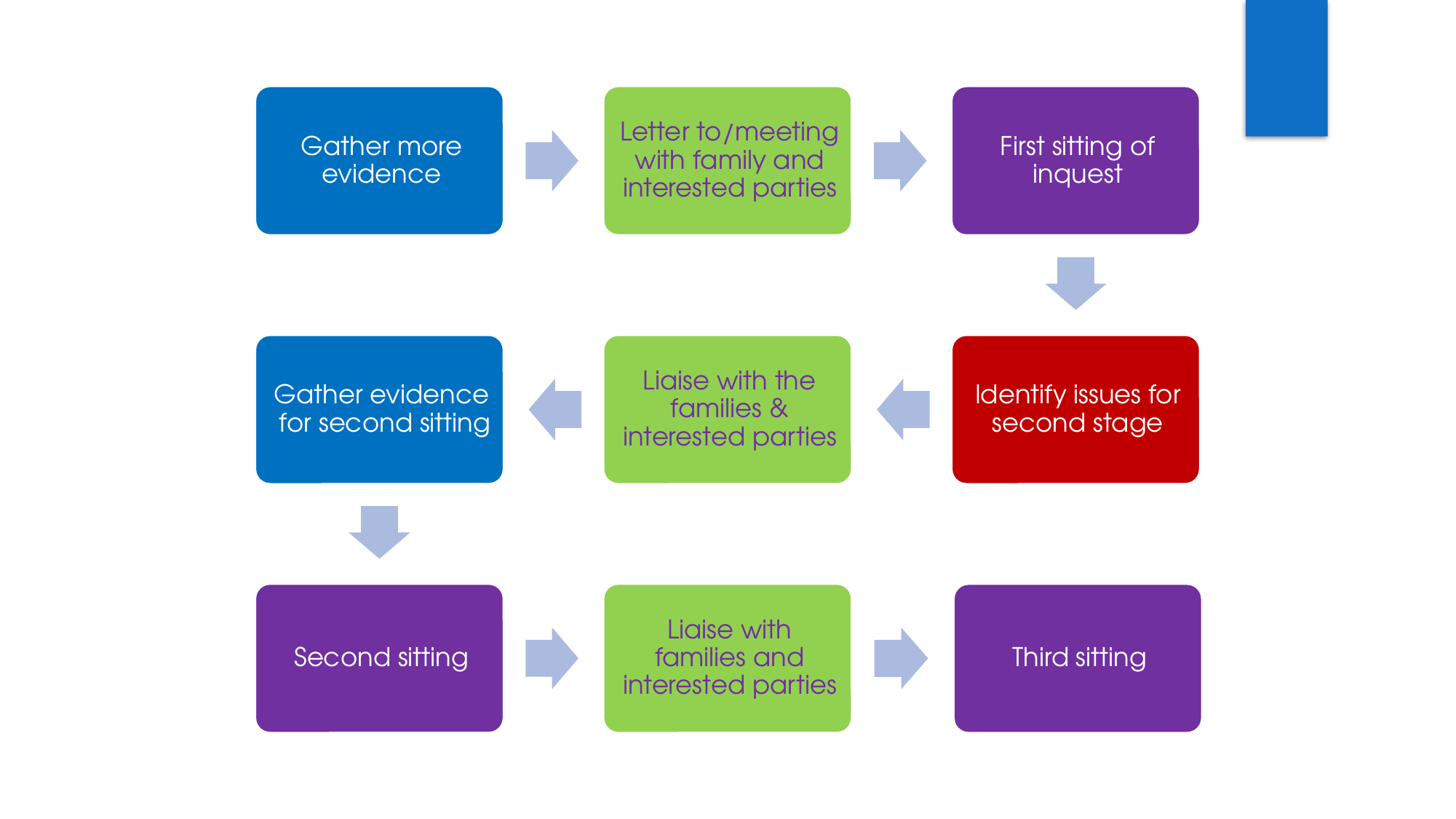

Gather more evidence

Letter to/meeting with family and interested parties

First sitting of inquest

Identify issues for second stage

Liaise with the families & interested parties

Gather evidence  for second sitting

Second sitting

Liaise with families and interested parties

Third sitting